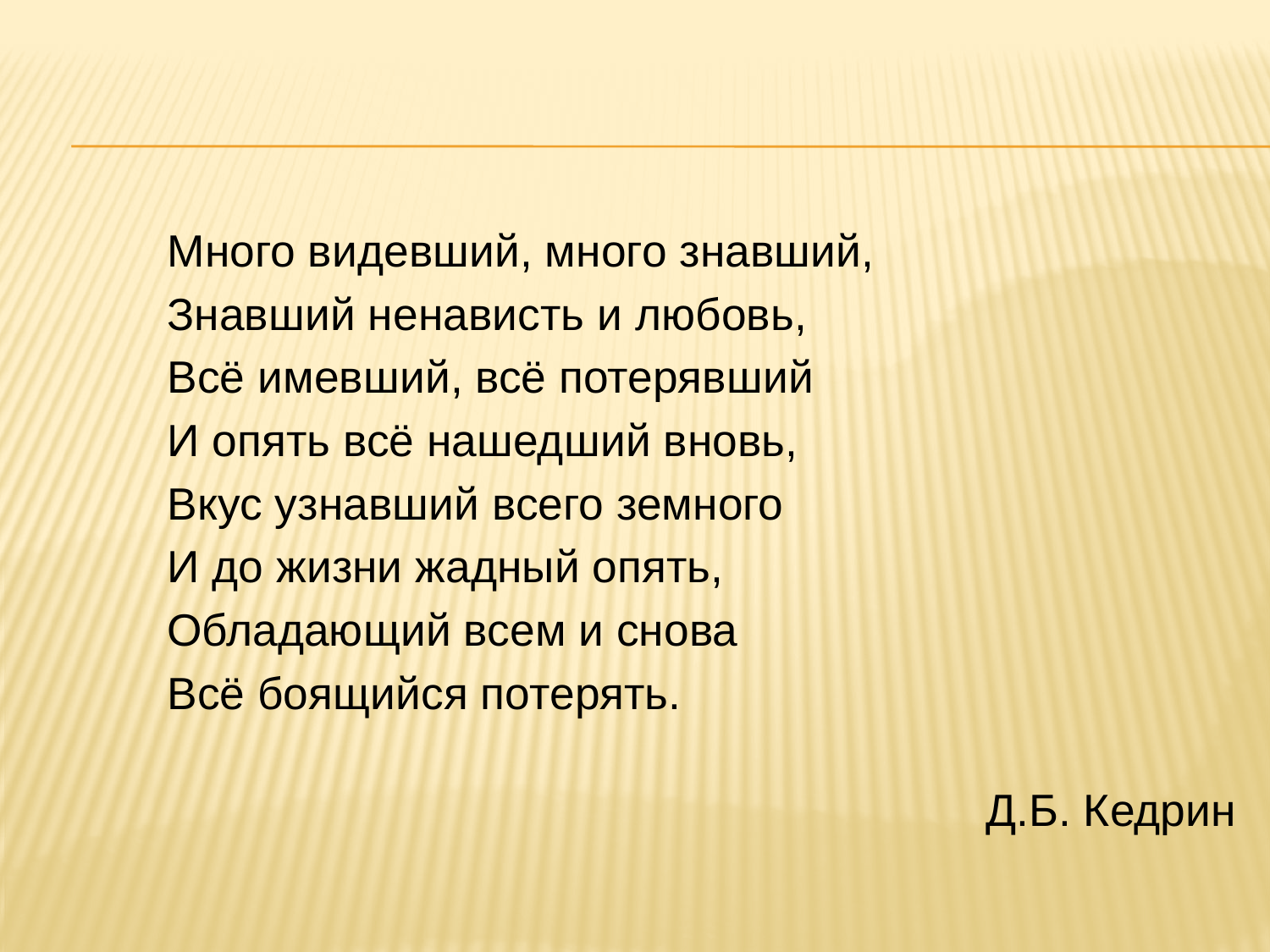

#
         Много видевший, много знавший,
         Знавший ненависть и любовь,
         Всё имевший, всё потерявший
         И опять всё нашедший вновь,
         Вкус узнавший всего земного
         И до жизни жадный опять,
         Обладающий всем и снова
         Всё боящийся потерять.
                                                                                                  Д.Б. Кедрин